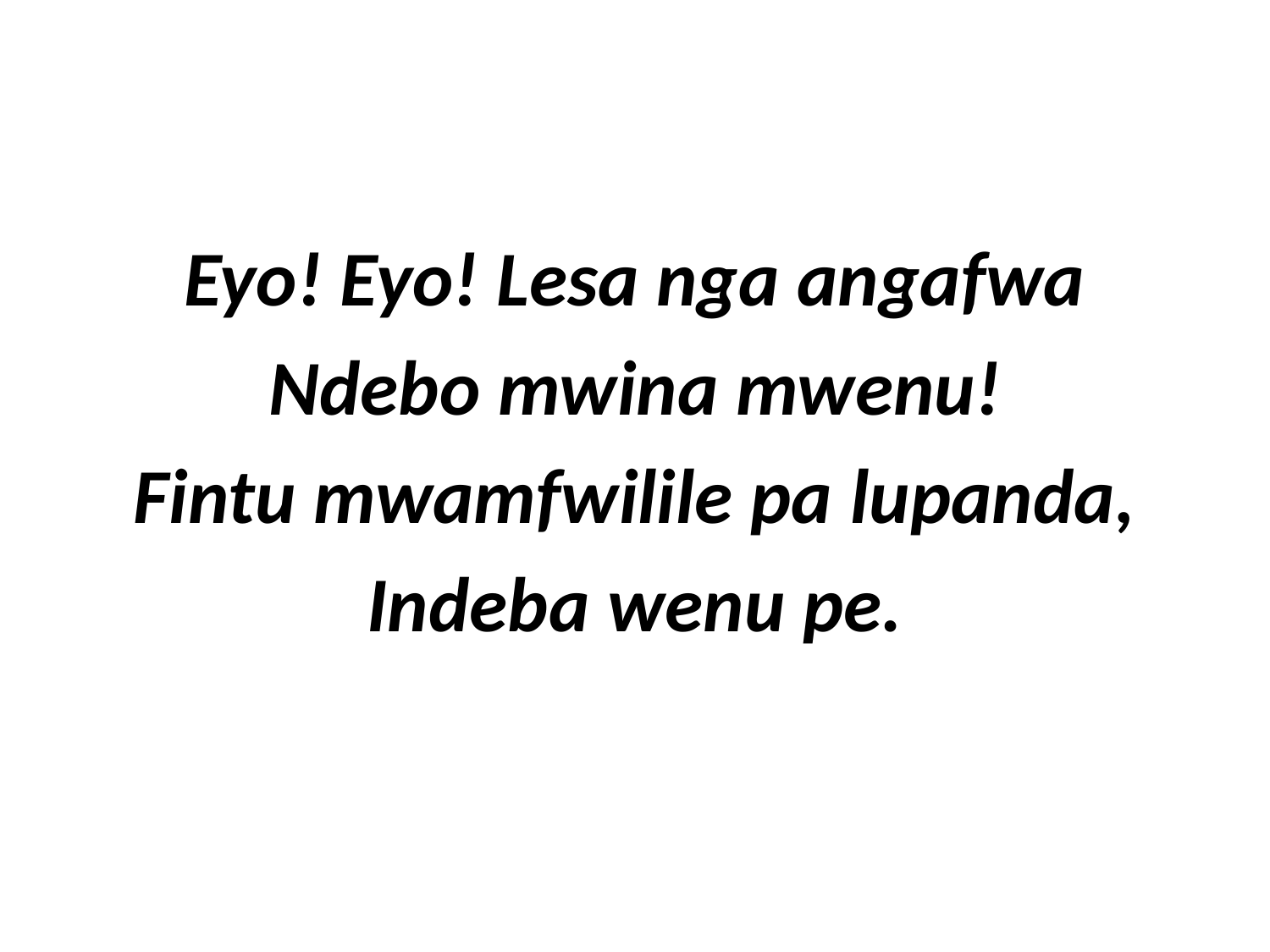

Eyo! Eyo! Lesa nga angafwa
Ndebo mwina mwenu!
Fintu mwamfwilile pa lupanda,
Indeba wenu pe.